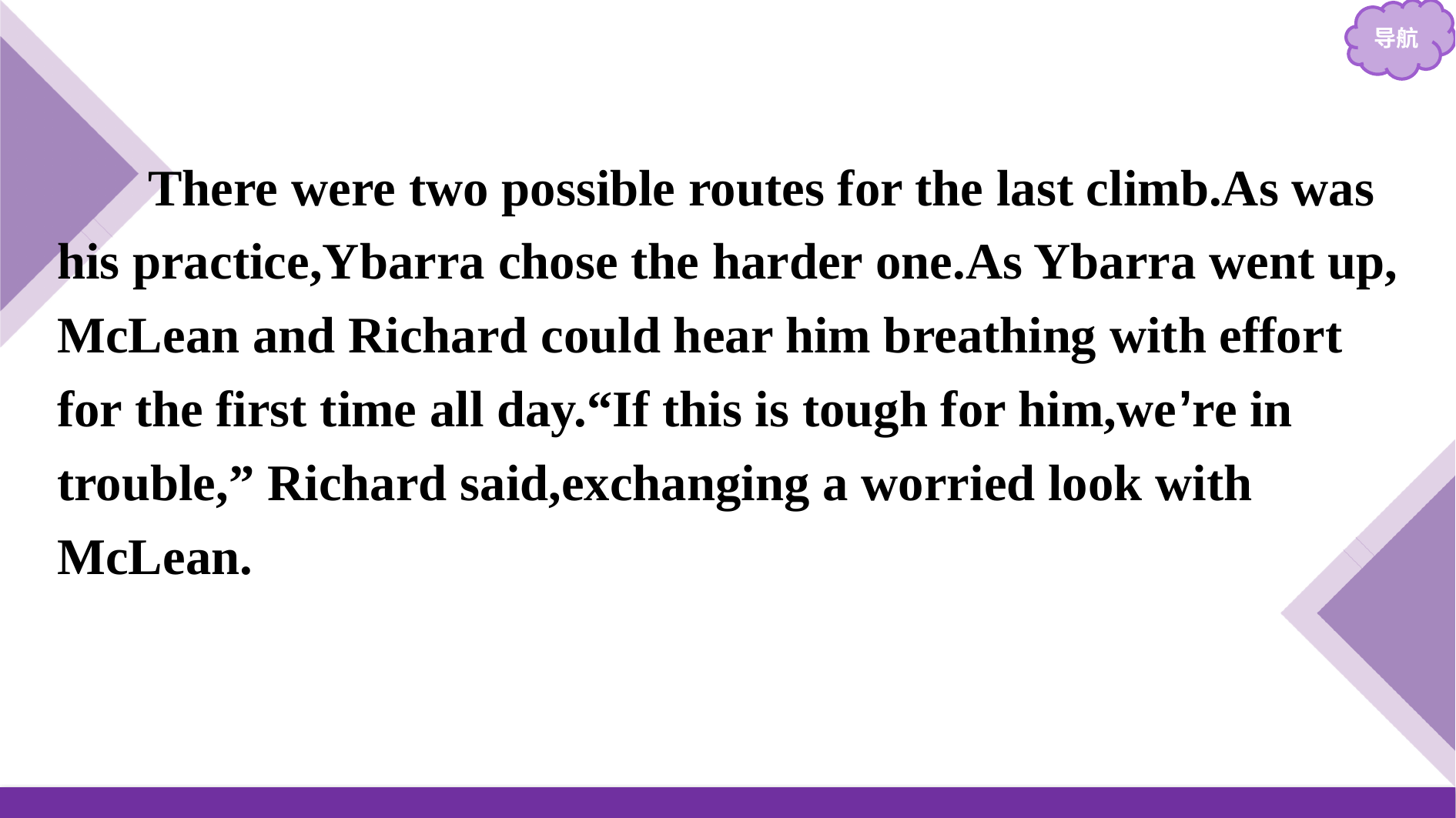

There were two possible routes for the last climb.As was his practice,Ybarra chose the harder one.As Ybarra went up, McLean and Richard could hear him breathing with effort for the first time all day.“If this is tough for him,we’re in trouble,” Richard said,exchanging a worried look with McLean.